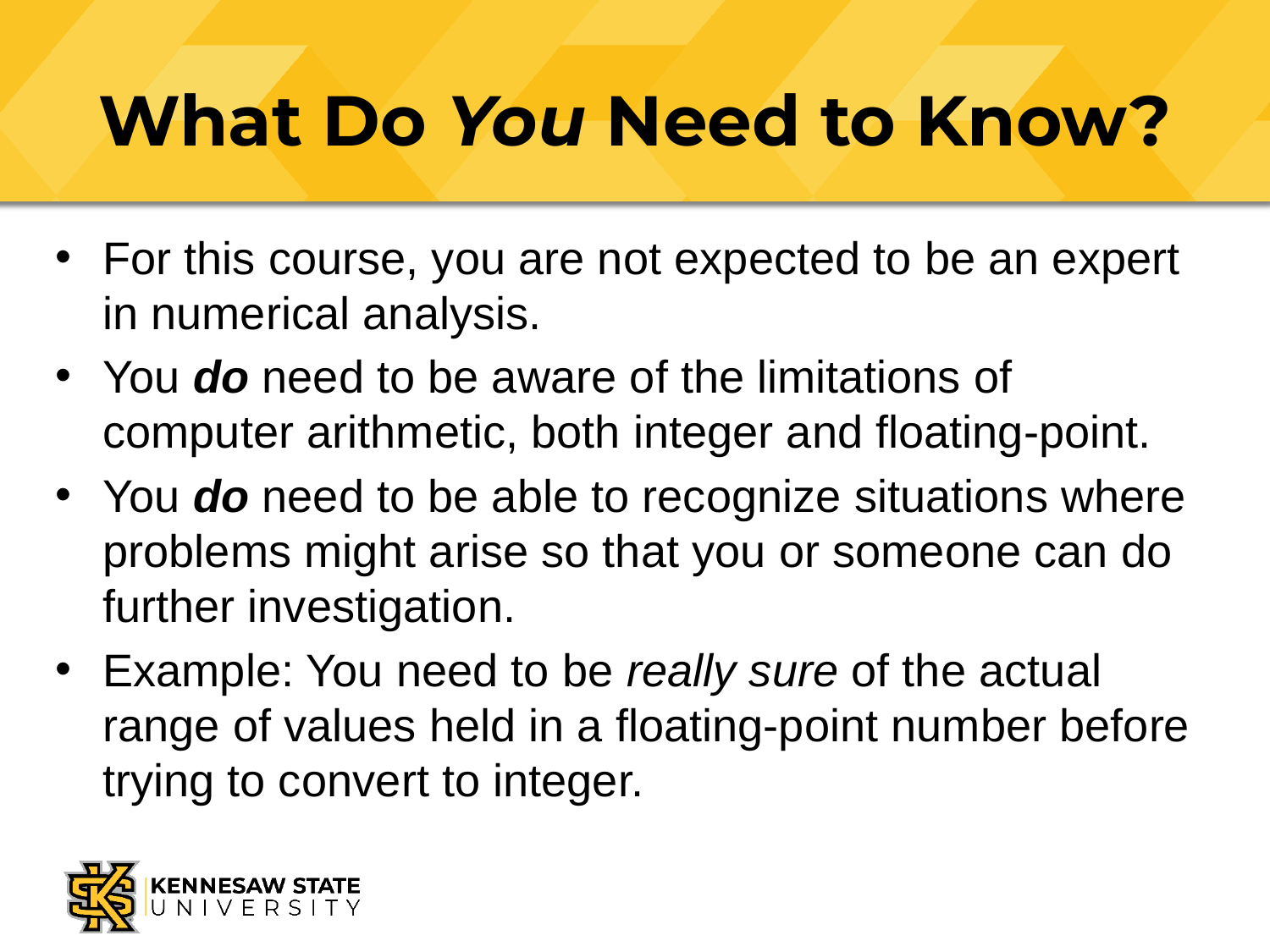

# What Do You Need to Know?
For this course, you are not expected to be an expert in numerical analysis.
You do need to be aware of the limitations of computer arithmetic, both integer and floating-point.
You do need to be able to recognize situations where problems might arise so that you or someone can do further investigation.
Example: You need to be really sure of the actual range of values held in a floating-point number before trying to convert to integer.